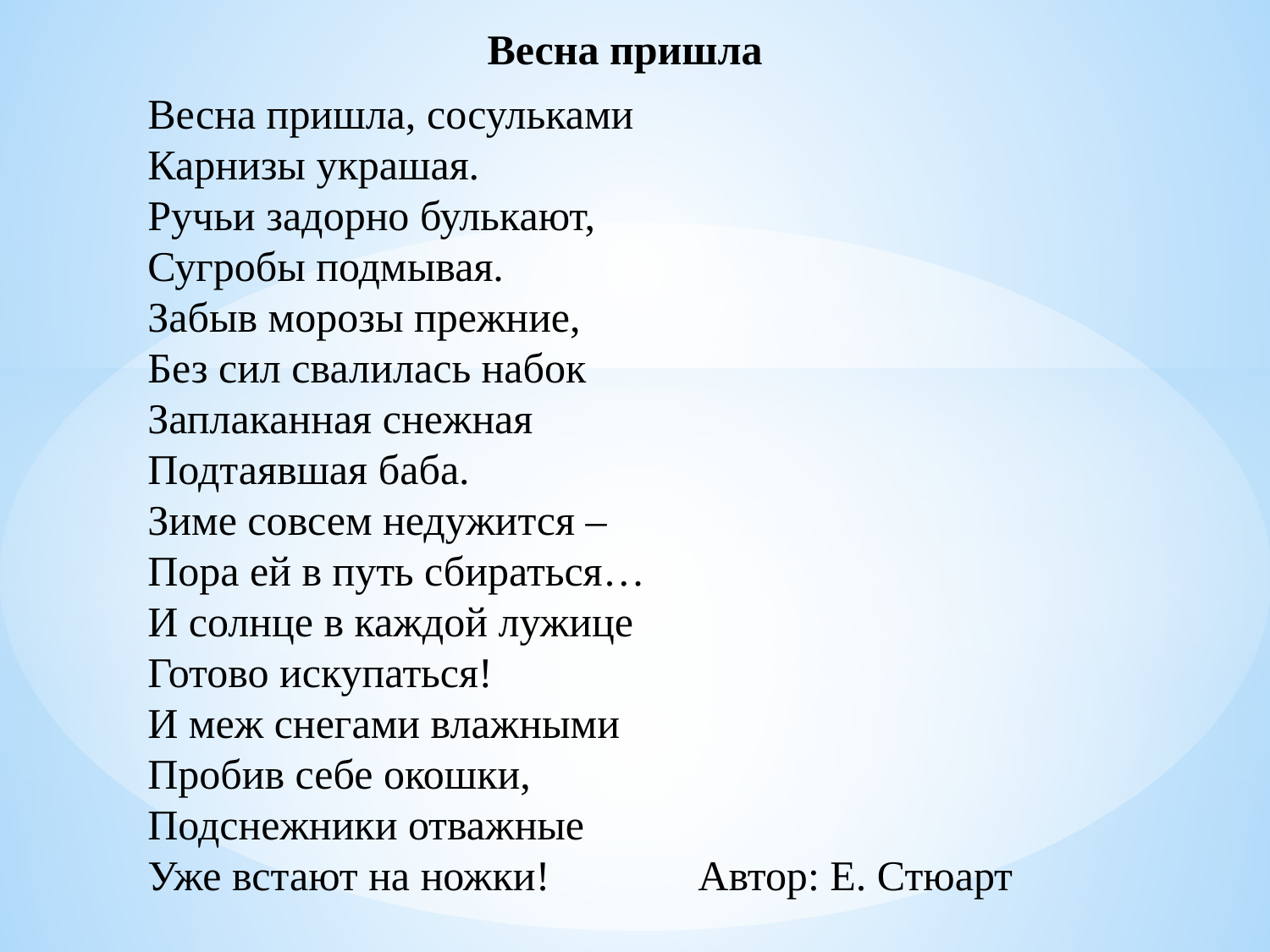

Весна пришла
Весна пришла, сосульками
Карнизы украшая.
Ручьи задорно булькают,
Сугробы подмывая.
Забыв морозы прежние,
Без сил свалилась набок
Заплаканная снежная
Подтаявшая баба.
Зиме совсем недужится –
Пора ей в путь сбираться…
И солнце в каждой лужице
Готово искупаться!
И меж снегами влажными
Пробив себе окошки,
Подснежники отважные
Уже встают на ножки!              Автор: Е. Стюарт